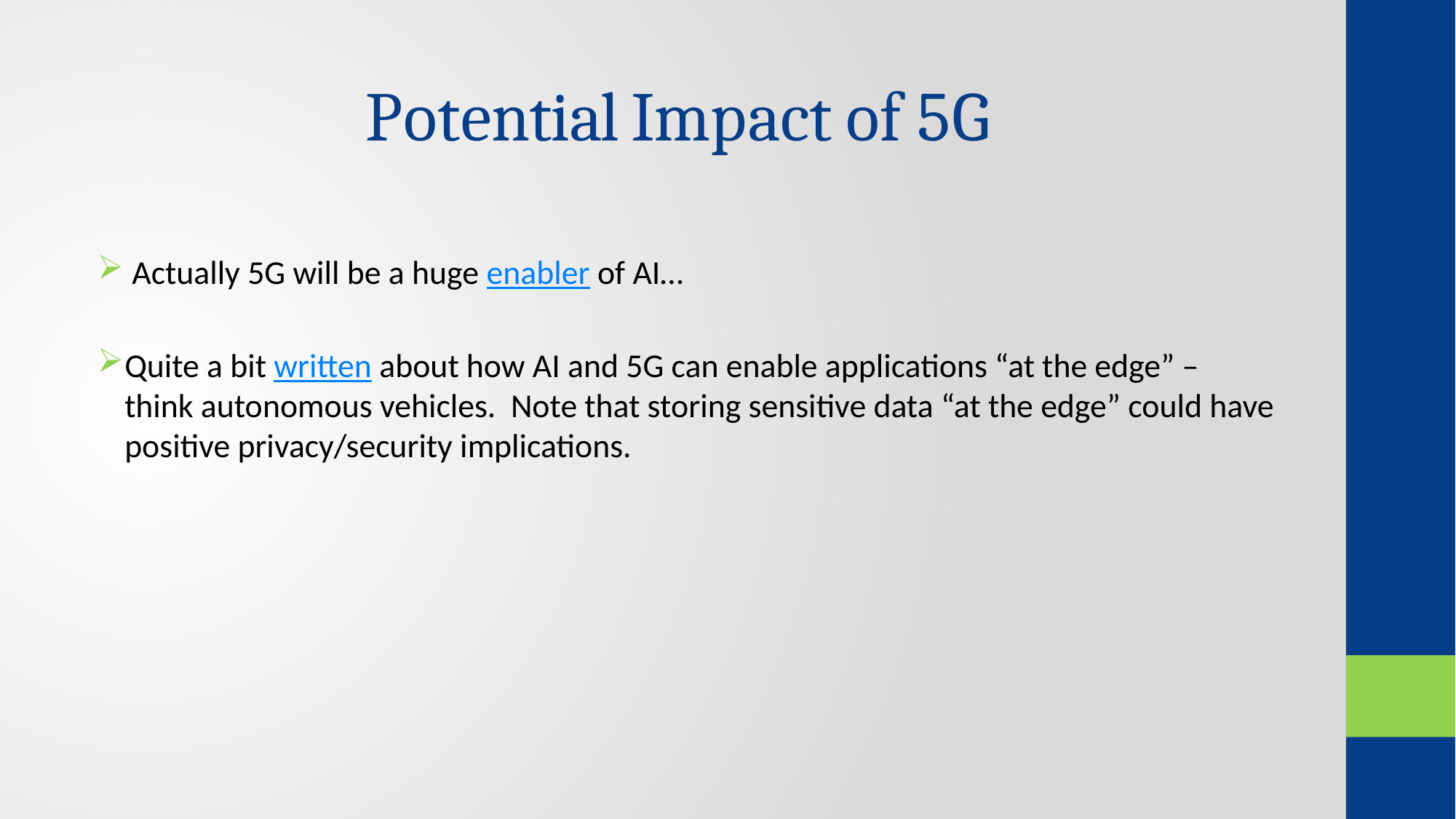

# Potential Impact of 5G
 Actually 5G will be a huge enabler of AI…

Quite a bit written about how AI and 5G can enable applications “at the edge” – think autonomous vehicles.  Note that storing sensitive data “at the edge” could have positive privacy/security implications.